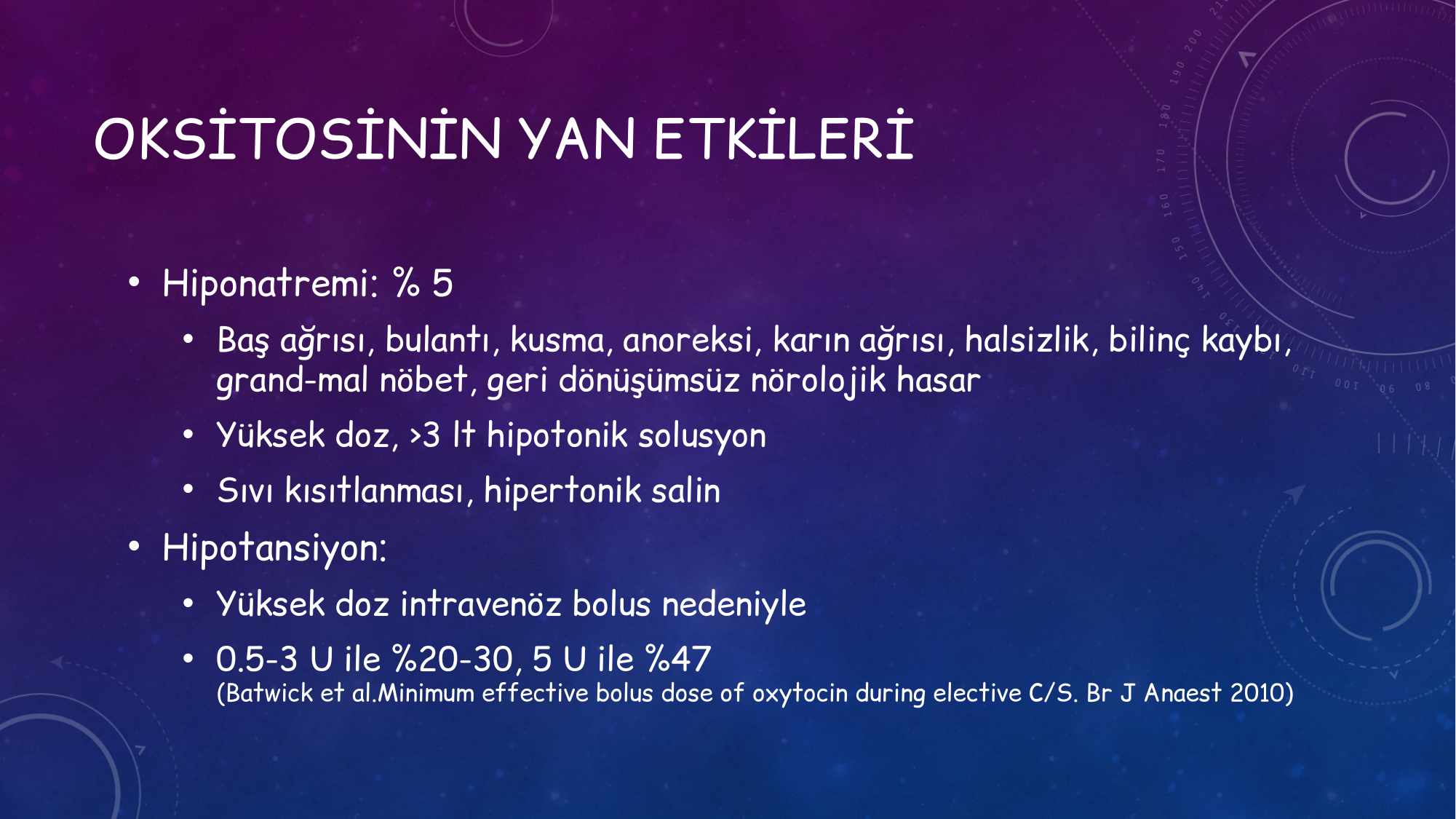

# OKSİTOSİNİN YAN ETKİLERİ
Hiponatremi: % 5
Baş ağrısı, bulantı, kusma, anoreksi, karın ağrısı, halsizlik, bilinç kaybı, grand-mal nöbet, geri dönüşümsüz nörolojik hasar
Yüksek doz, >3 lt hipotonik solusyon
Sıvı kısıtlanması, hipertonik salin
Hipotansiyon:
Yüksek doz intravenöz bolus nedeniyle
0.5-3 U ile %20-30, 5 U ile %47                                                   (Batwick et al.Minimum effective bolus dose of oxytocin during elective C/S. Br J Anaest 2010)